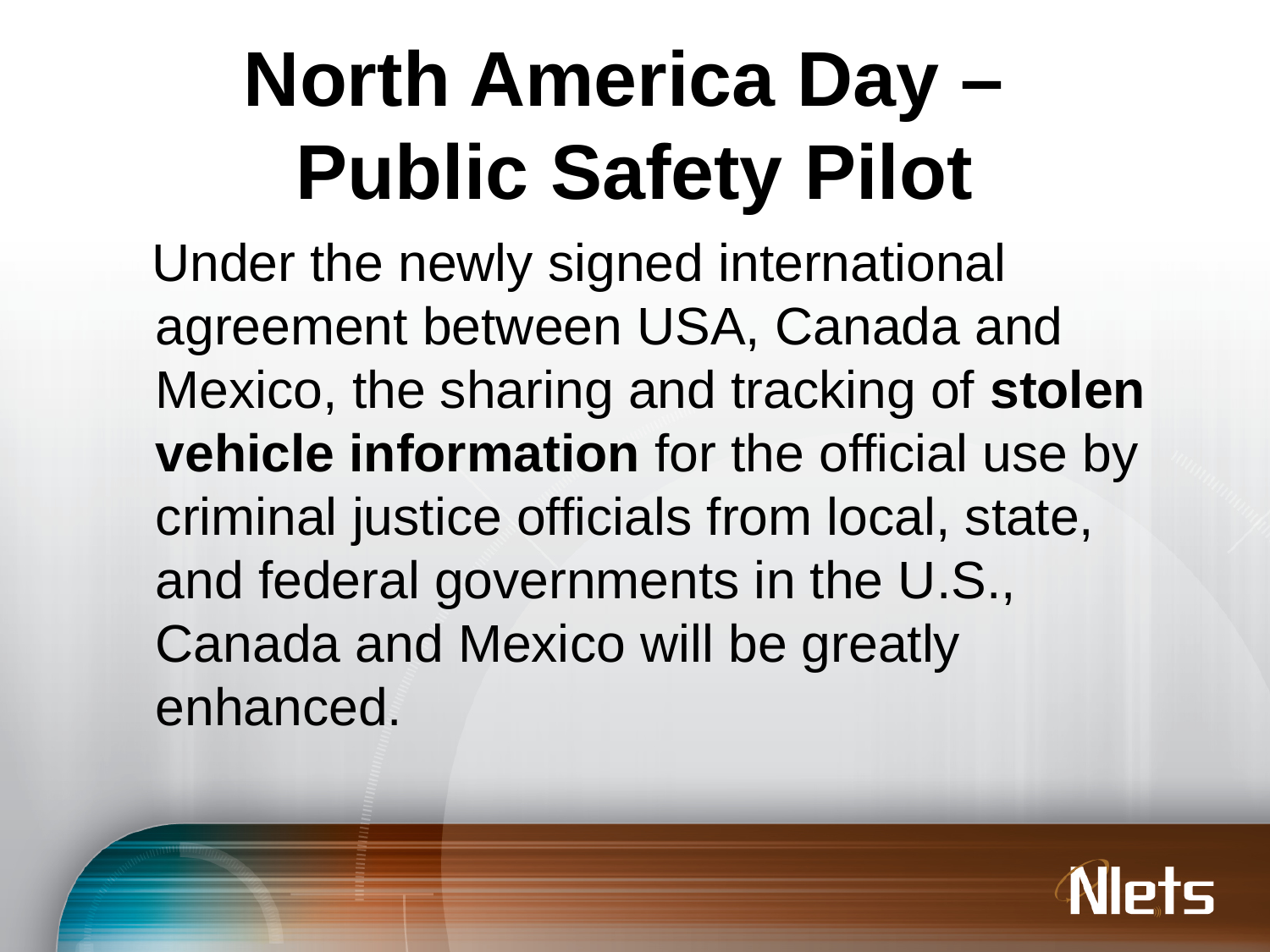

# North America Day – Public Safety Pilot
   Under the newly signed international agreement between USA, Canada and Mexico, the sharing and tracking of stolen vehicle information for the official use by criminal justice officials from local, state, and federal governments in the U.S., Canada and Mexico will be greatly enhanced.